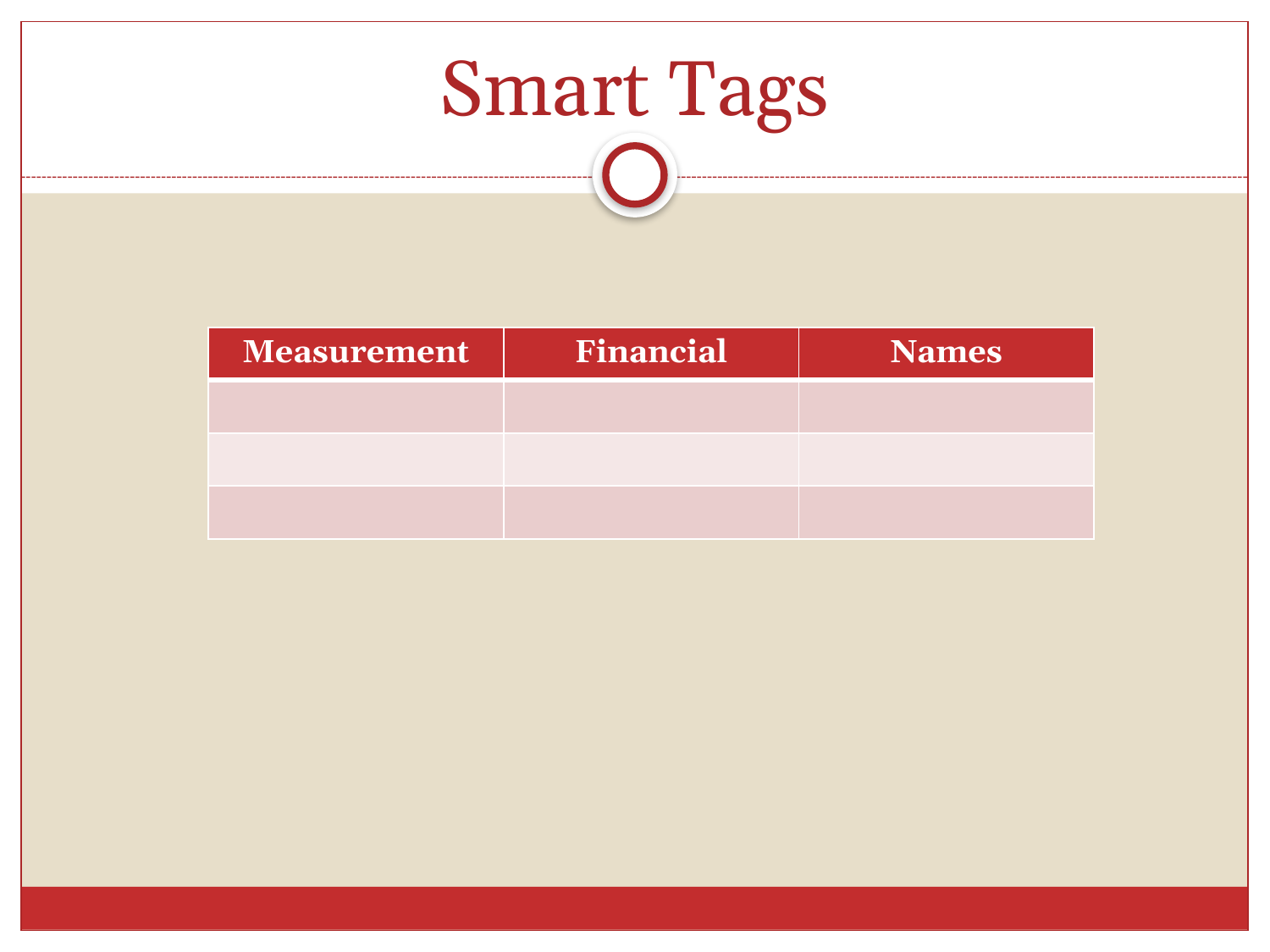

# Smart Tags
| Measurement | Financial | Names |
| --- | --- | --- |
|  |  |  |
|  |  |  |
|  |  |  |